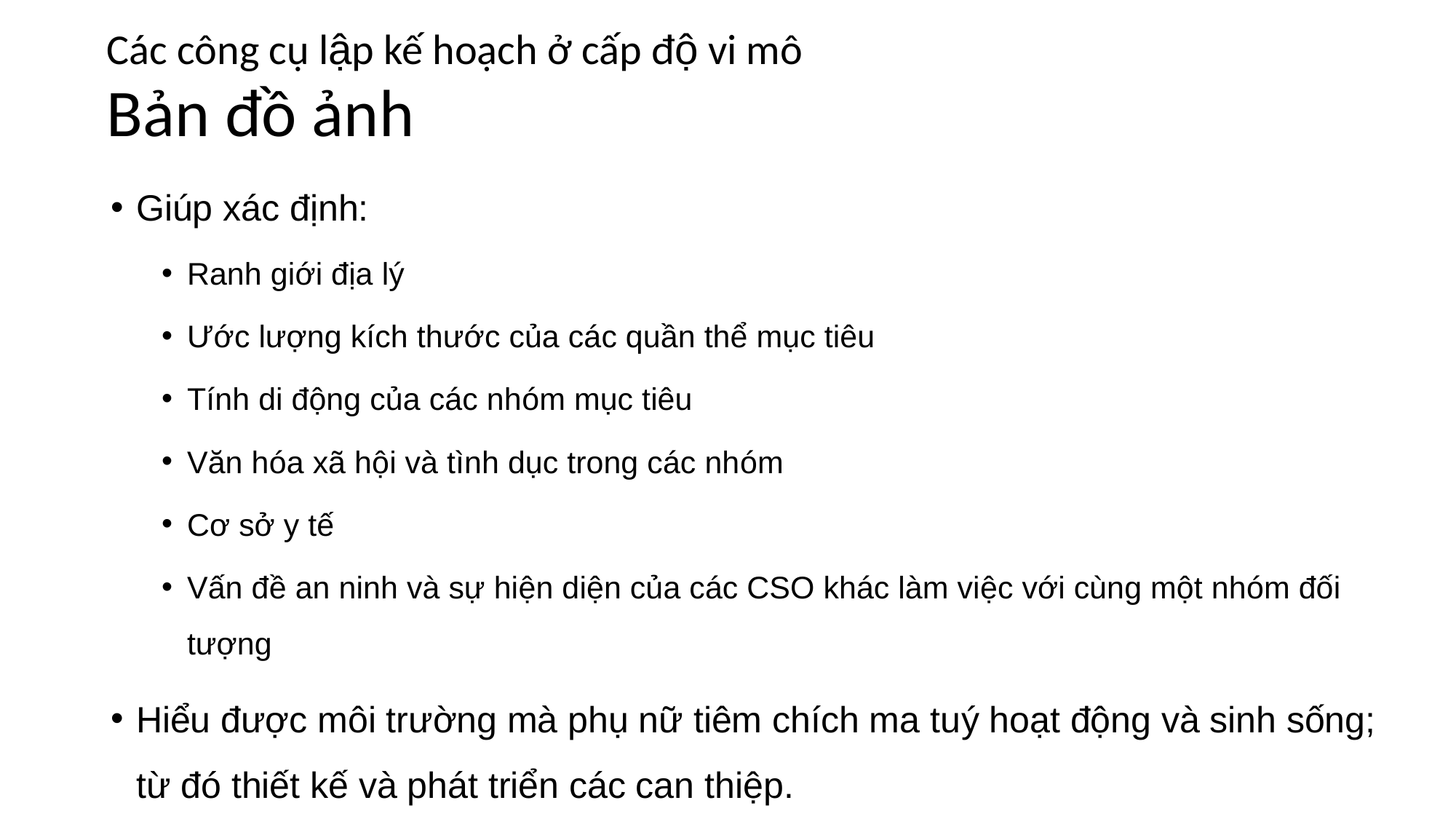

# Các công cụ lập kế hoạch ở cấp độ vi mô Bản đồ ảnh
Giúp xác định:
Ranh giới địa lý
Ước lượng kích thước của các quần thể mục tiêu
Tính di động của các nhóm mục tiêu
Văn hóa xã hội và tình dục trong các nhóm
Cơ sở y tế
Vấn đề an ninh và sự hiện diện của các CSO khác làm việc với cùng một nhóm đối tượng
Hiểu được môi trường mà phụ nữ tiêm chích ma tuý hoạt động và sinh sống; từ đó thiết kế và phát triển các can thiệp.